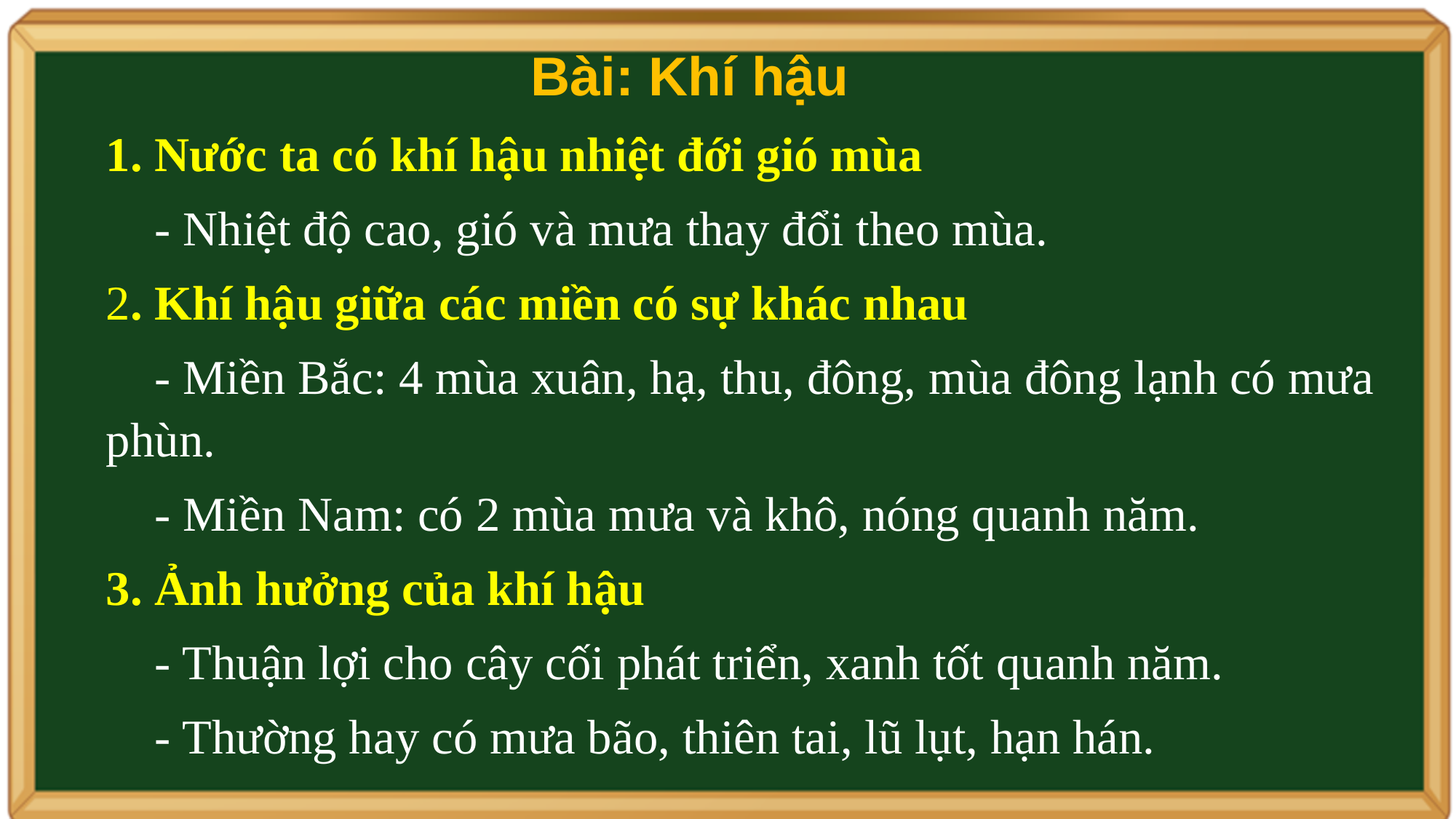

Bài: Khí hậu
1. Nước ta có khí hậu nhiệt đới gió mùa
    - Nhiệt độ cao, gió và mưa thay đổi theo mùa.
2. Khí hậu giữa các miền có sự khác nhau
    - Miền Bắc: 4 mùa xuân, hạ, thu, đông, mùa đông lạnh có mưa phùn.
    - Miền Nam: có 2 mùa mưa và khô, nóng quanh năm.
3. Ảnh hưởng của khí hậu
    - Thuận lợi cho cây cối phát triển, xanh tốt quanh năm.
    - Thường hay có mưa bão, thiên tai, lũ lụt, hạn hán.